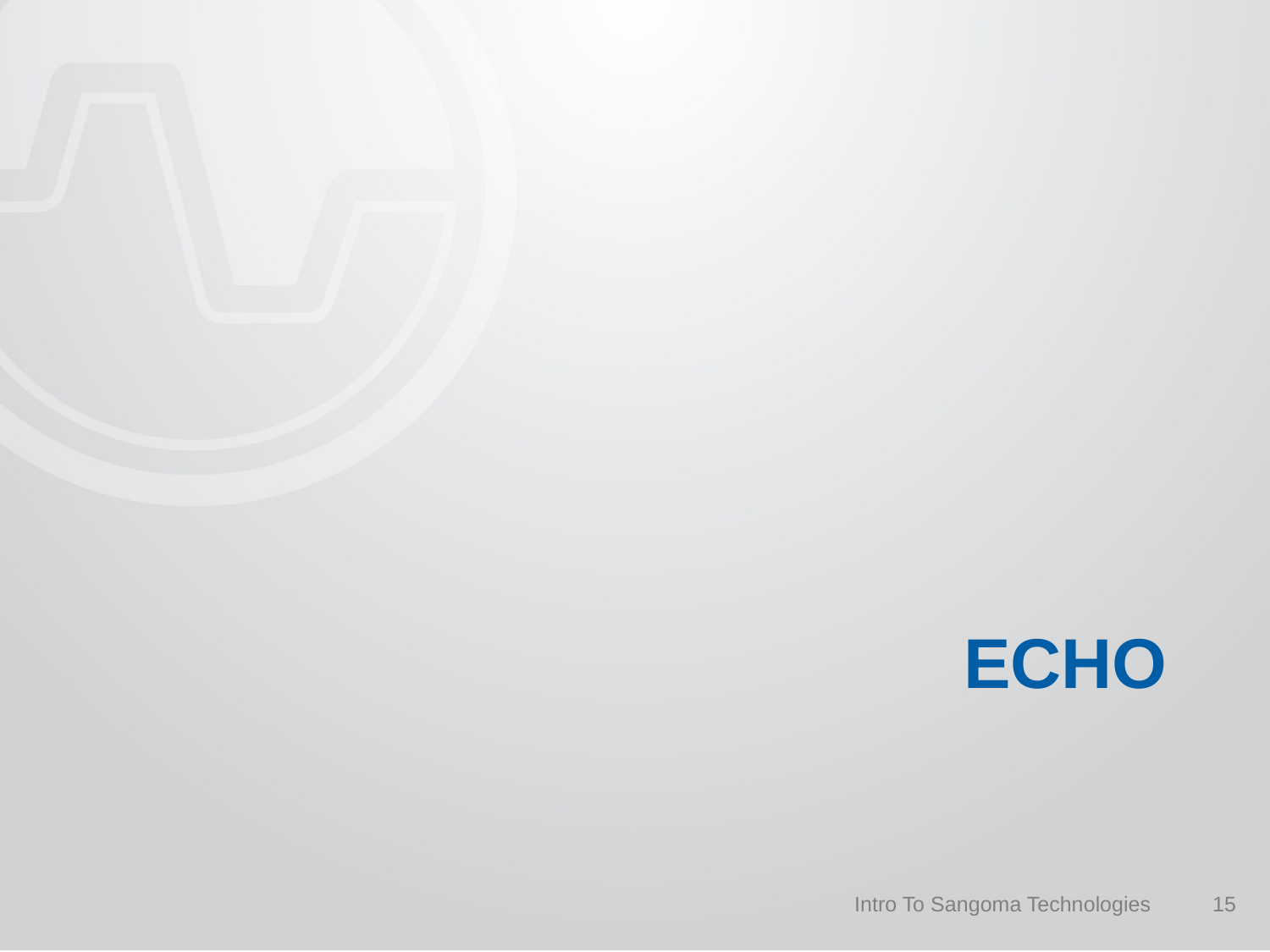

# ECHO
Intro To Sangoma Technologies
15